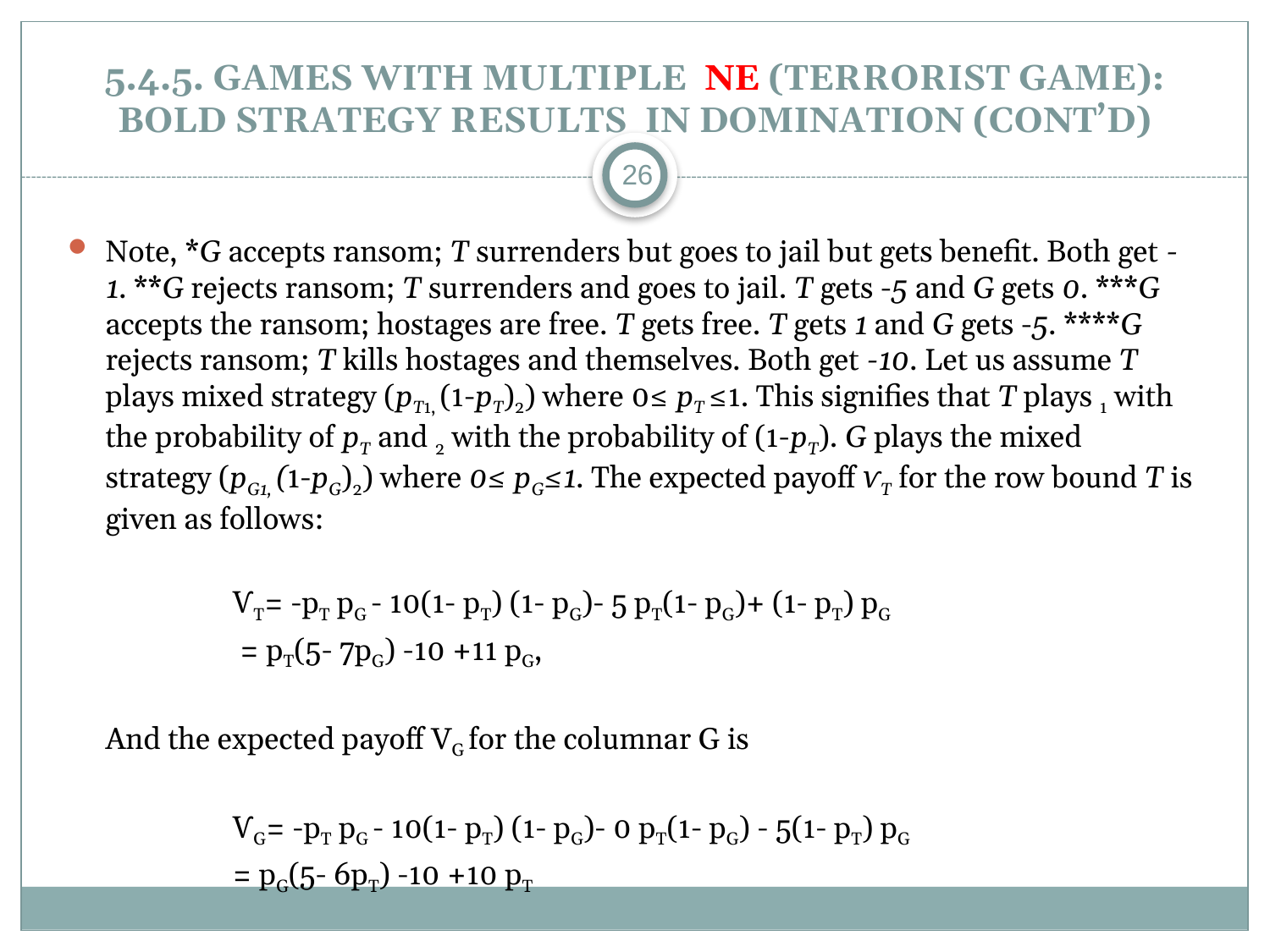

# 5.4.5. Games with Multiple  NE (Terrorist Game): Bold Strategy Results  in Domination (cont’d)
26
Note, *G accepts ransom; T surrenders but goes to jail but gets benefit. Both get -1. **G rejects ransom; T surrenders and goes to jail. T gets -5 and G gets 0. ***G accepts the ransom; hostages are free. T gets free. T gets 1 and G gets -5. ****G rejects ransom; T kills hostages and themselves. Both get -10. Let us assume T plays mixed strategy (pT1, (1-pT)2) where 0≤ pT ≤1. This signifies that T plays 1 with the probability of pT and 2 with the probability of (1-pT). G plays the mixed strategy (pG1, (1-pG)2) where 0≤ pG≤1. The expected payoff ѵT for the row bound T is given as follows:

		ѴT= -pT pG - 10(1- pT) (1- pG)- 5 pT(1- pG)+ (1- pT) pG
   		 = pT(5- 7pG) -10 +11 pG,

	And the expected payoff VG for the columnar G is

		ѴG= -pT pG - 10(1- pT) (1- pG)- 0 pT(1- pG) - 5(1- pT) pG
		= pG(5- 6pT) -10 +10 pT